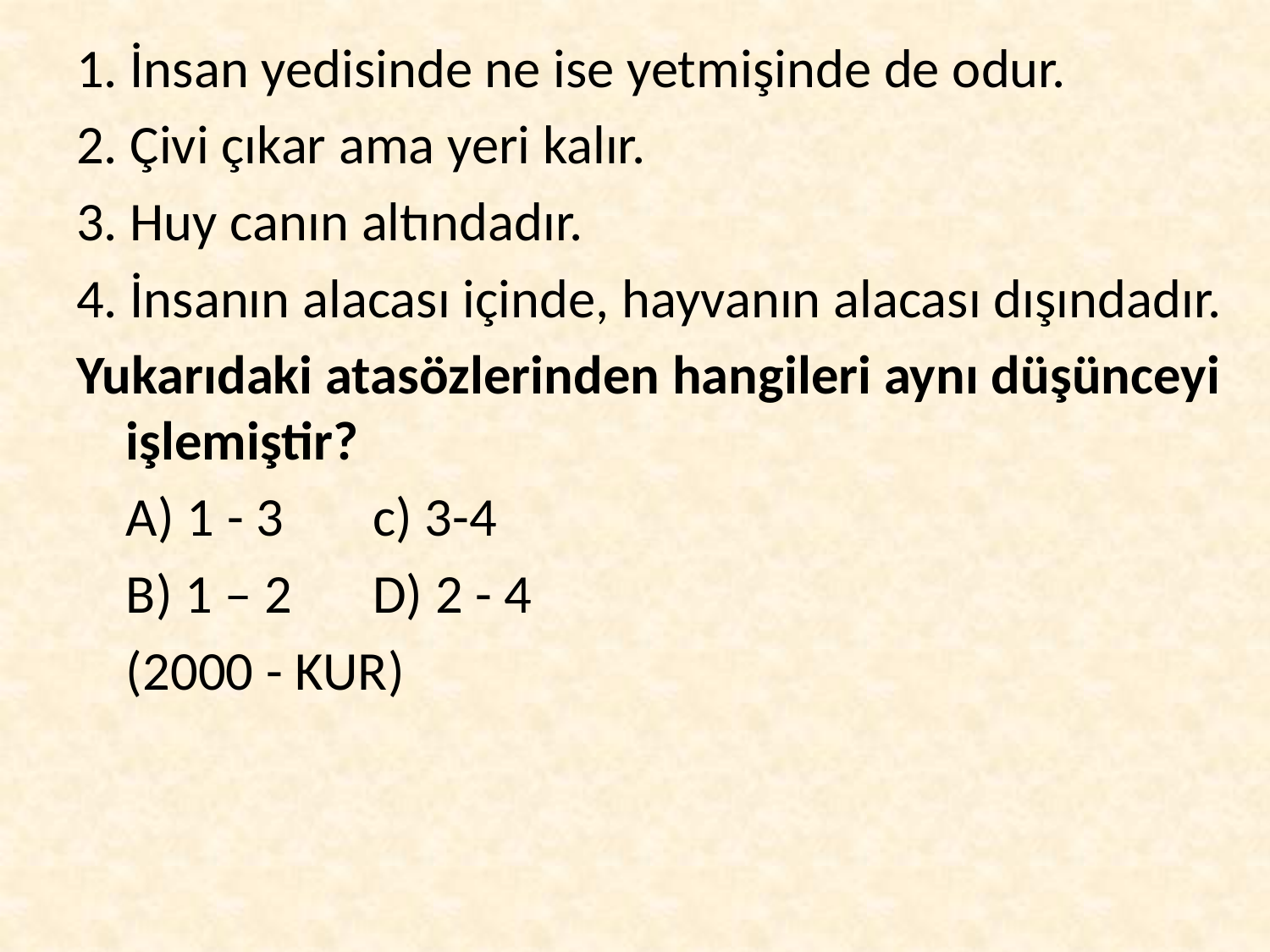

1. İnsan yedisinde ne ise yetmişinde de odur.
2. Çivi çıkar ama yeri kalır.
3. Huy canın altındadır.
4. İnsanın alacası içinde, hayvanın alacası dışındadır.
Yukarıdaki atasözlerinden hangileri aynı düşünceyi işlemiştir?
		A) 1 - 3 			c) 3-4
		B) 1 – 2			D) 2 - 4
						(2000 - KUR)